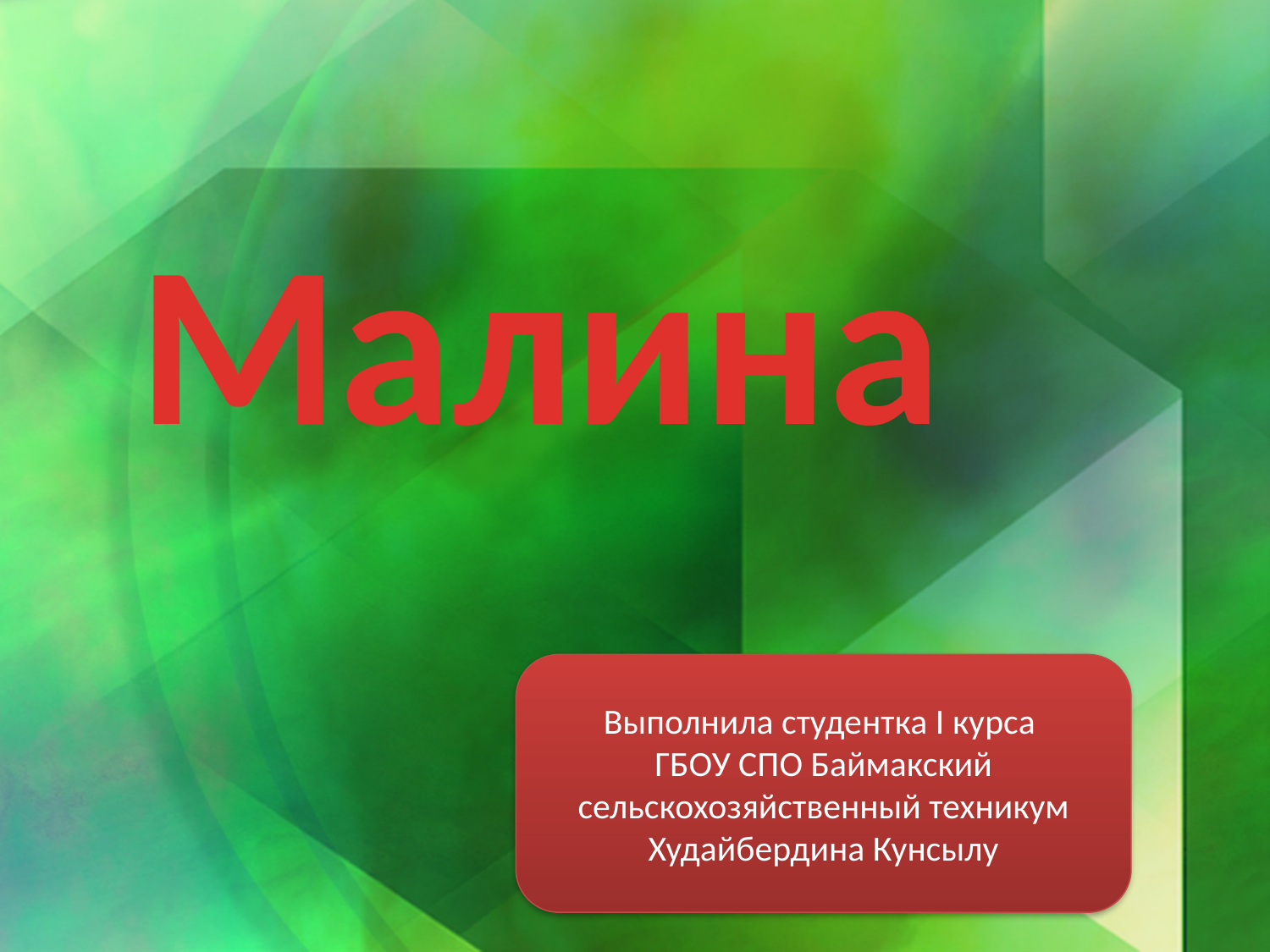

Малина
Выполнила студентка I курса
ГБОУ СПО Баймакский сельскохозяйственный техникум
Худайбердина Кунсылу